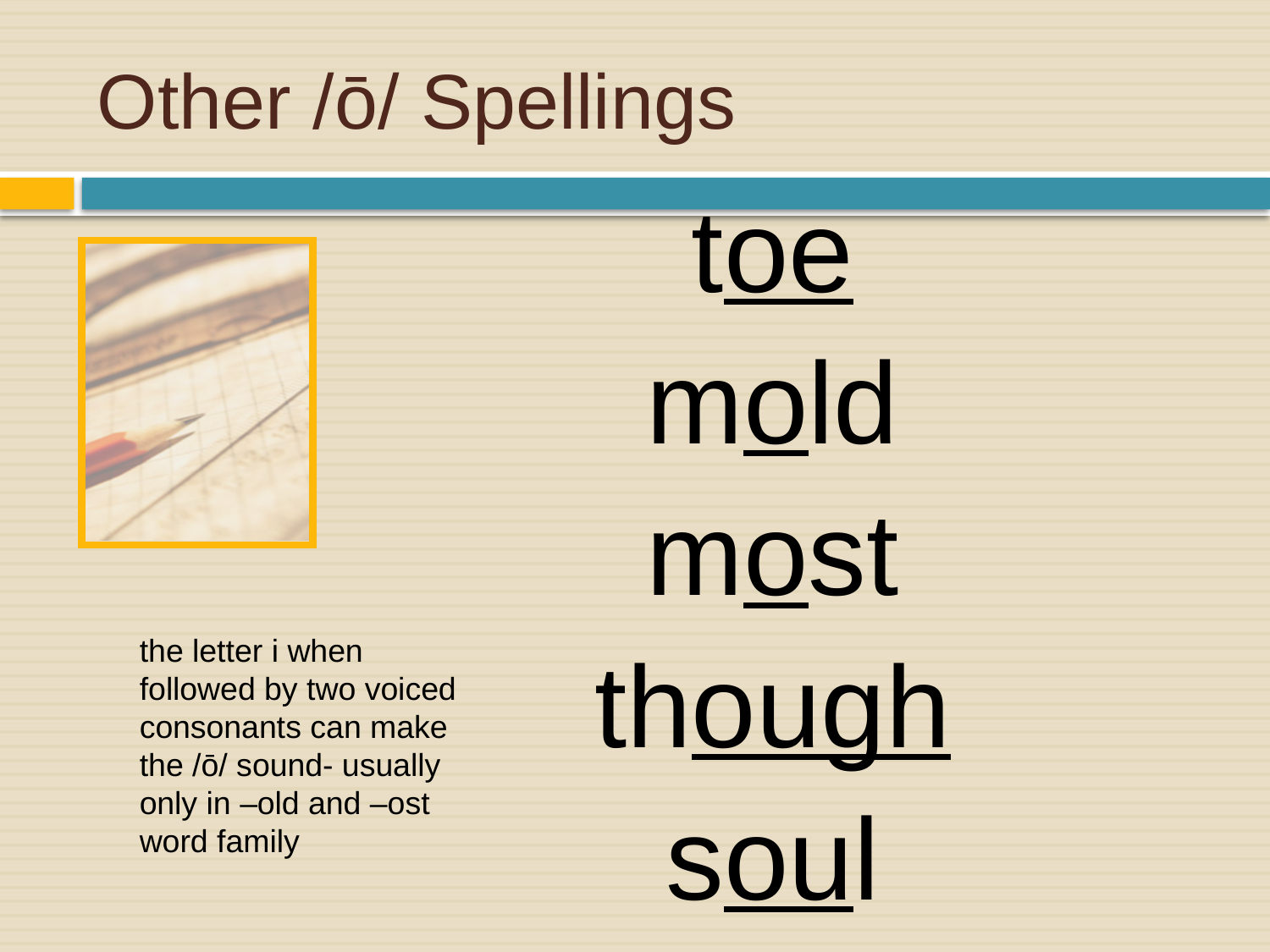

# Other /ō/ Spellings
toe
mold
most
though
soul
the letter i when followed by two voiced consonants can make the /ō/ sound- usually only in –old and –ost word family